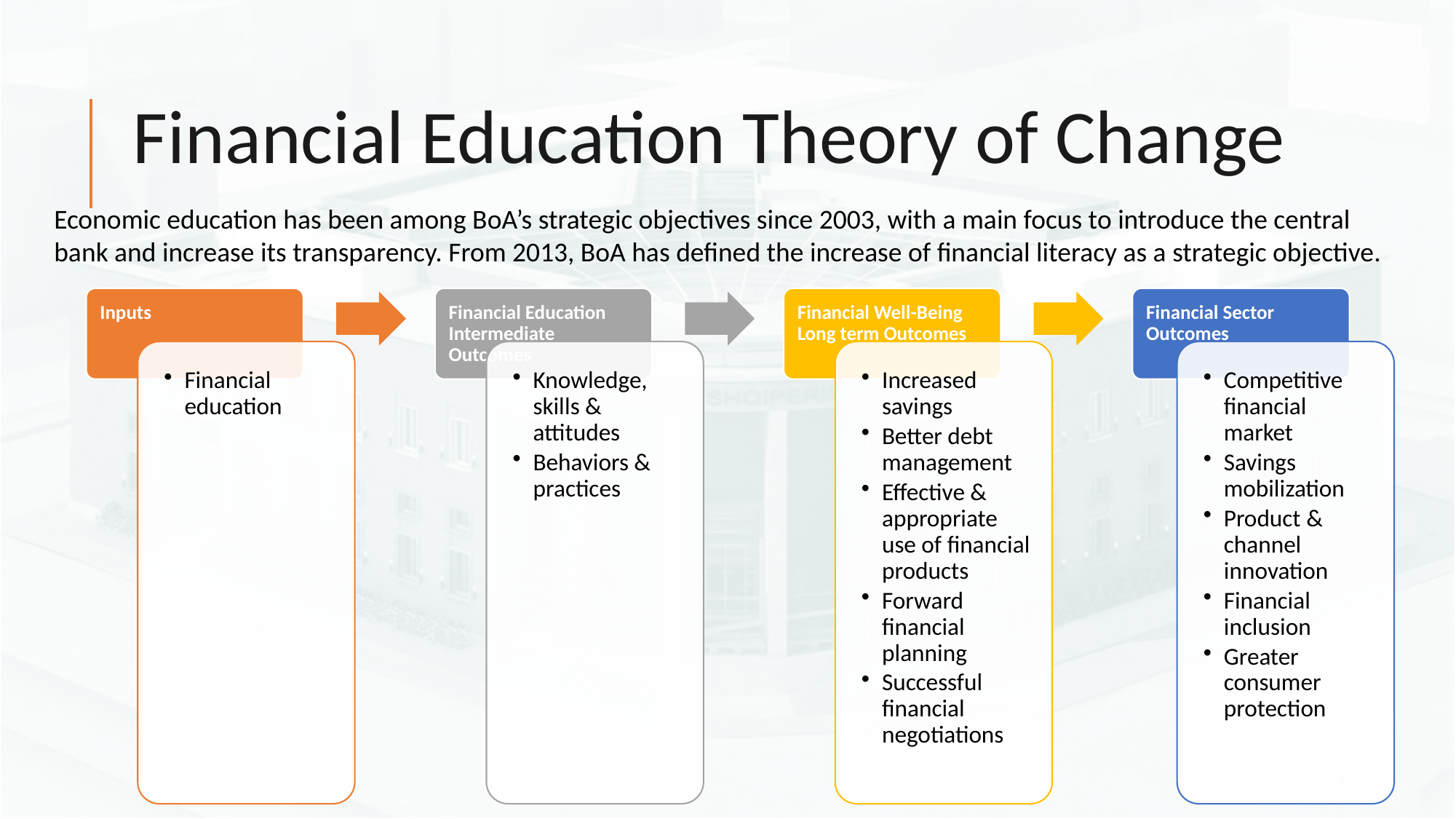

# Financial Education Theory of Change
Economic education has been among BoA’s strategic objectives since 2003, with a main focus to introduce the central bank and increase its transparency. From 2013, BoA has defined the increase of financial literacy as a strategic objective.
Inputs
Financial education

Financial Education Intermediate Outcomes
Knowledge, skills & attitudes
Behaviors & practices

Financial Well-Being Long term Outcomes
Increased savings
Better debt management
Effective & appropriate use of financial products
Forward financial planning
Successful financial negotiations

Financial Sector Outcomes
Competitive financial market
Savings mobilization
Product & channel innovation
Financial inclusion
Greater consumer protection
4